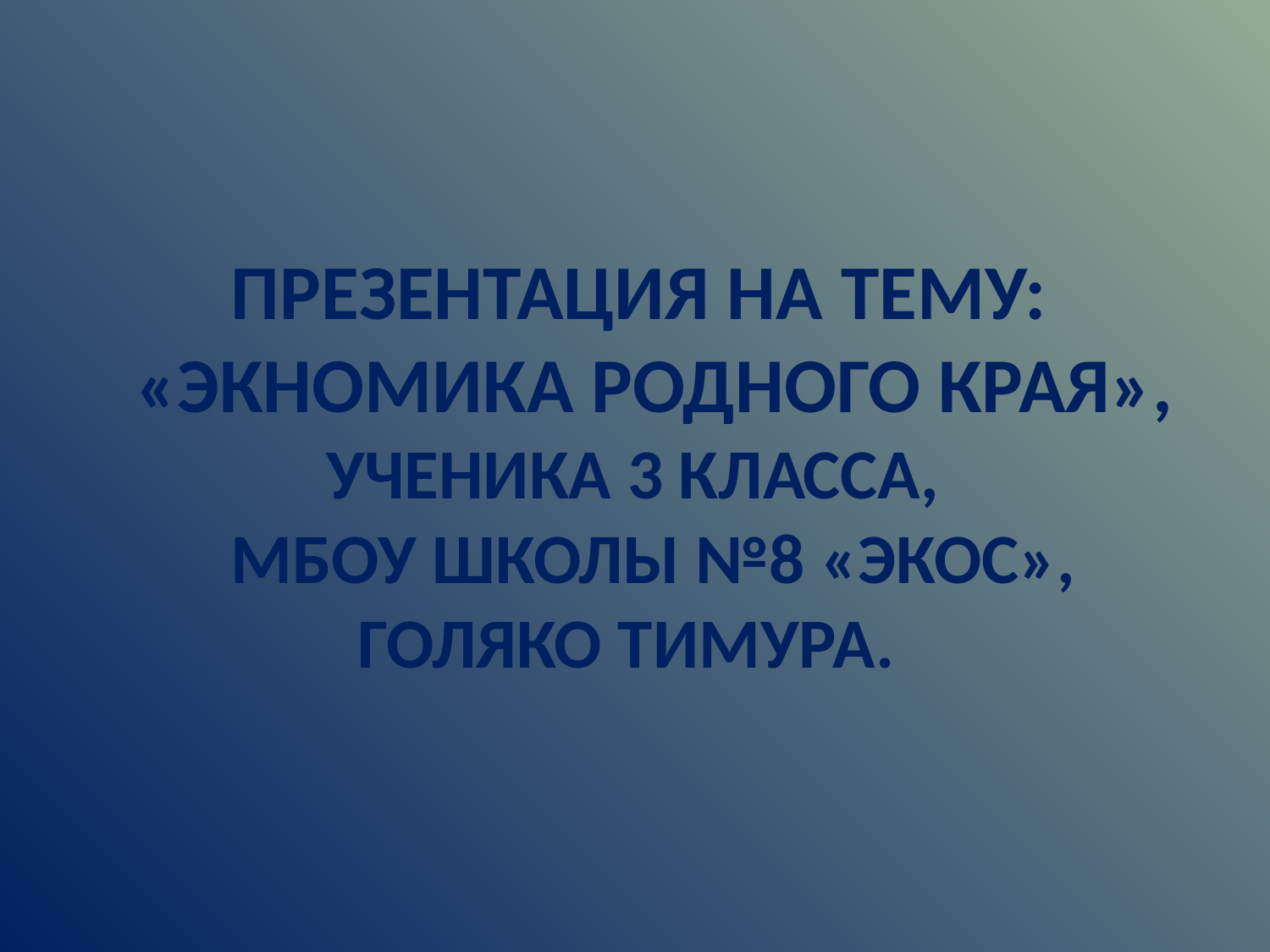

Презентация на тему:
    «Экномика родного края»,
                Ученика 3 класса,
          Мбоу школы №8 «экос»,
                  Голяко Тимура.